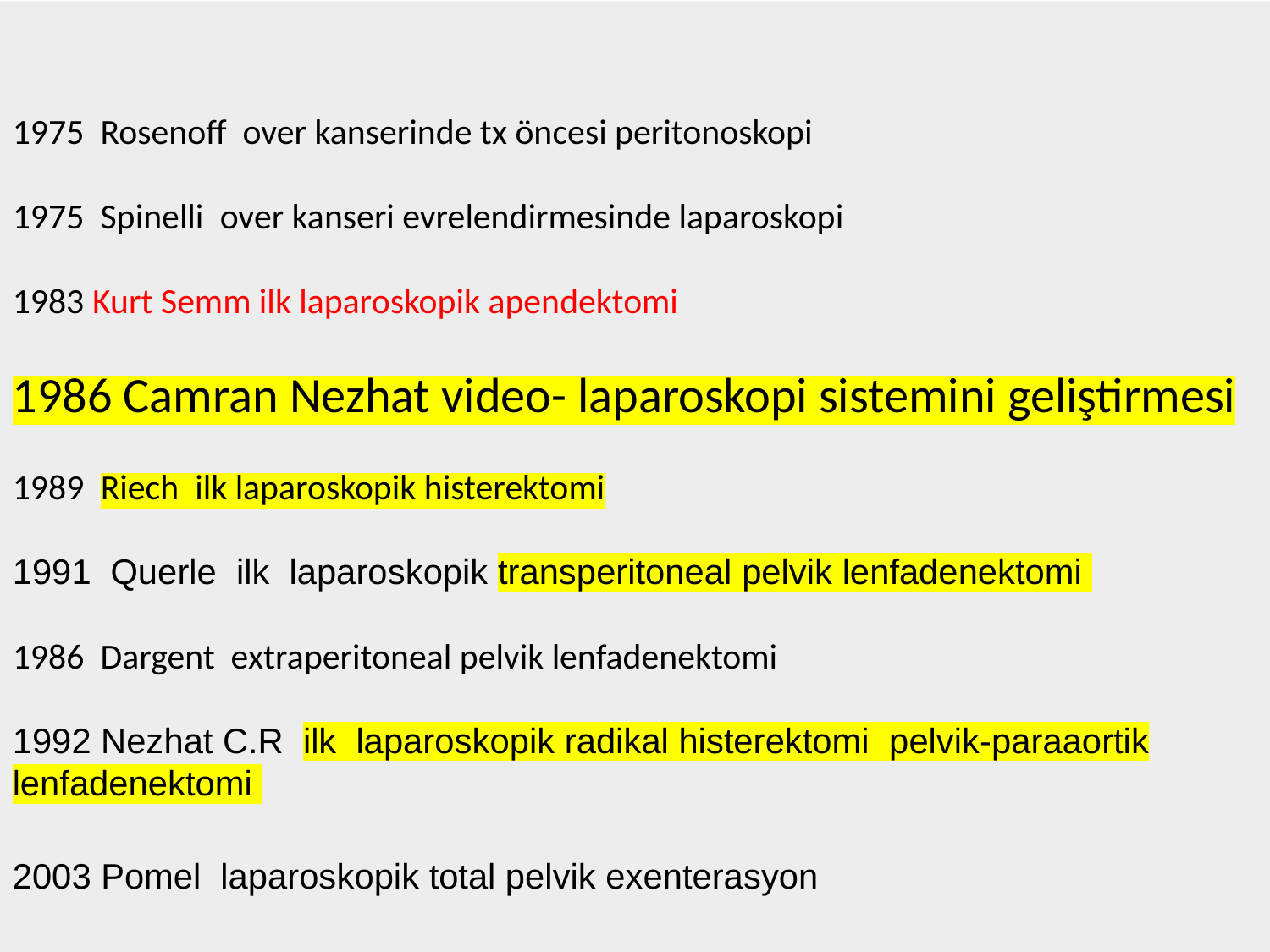

1975  Rosenoff  over kanserinde tx öncesi peritonoskopi

1975  Spinelli  over kanseri evrelendirmesinde laparoskopi

 Kurt Semm ilk laparoskopik apendektomi

1986 Camran Nezhat video- laparoskopi sistemini geliştirmesi

1989  Riech  ilk laparoskopik histerektomi

1991  Querle  ilk  laparoskopik transperitoneal pelvik lenfadenektomi

1986  Dargent  extraperitoneal pelvik lenfadenektomi

1992 Nezhat C.R  ilk  laparoskopik radikal histerektomi  pelvik-paraaortik lenfadenektomi

2003 Pomel  laparoskopik total pelvik exenterasyon

2005 Cibula  ilk total laparoskopik trakelektomi